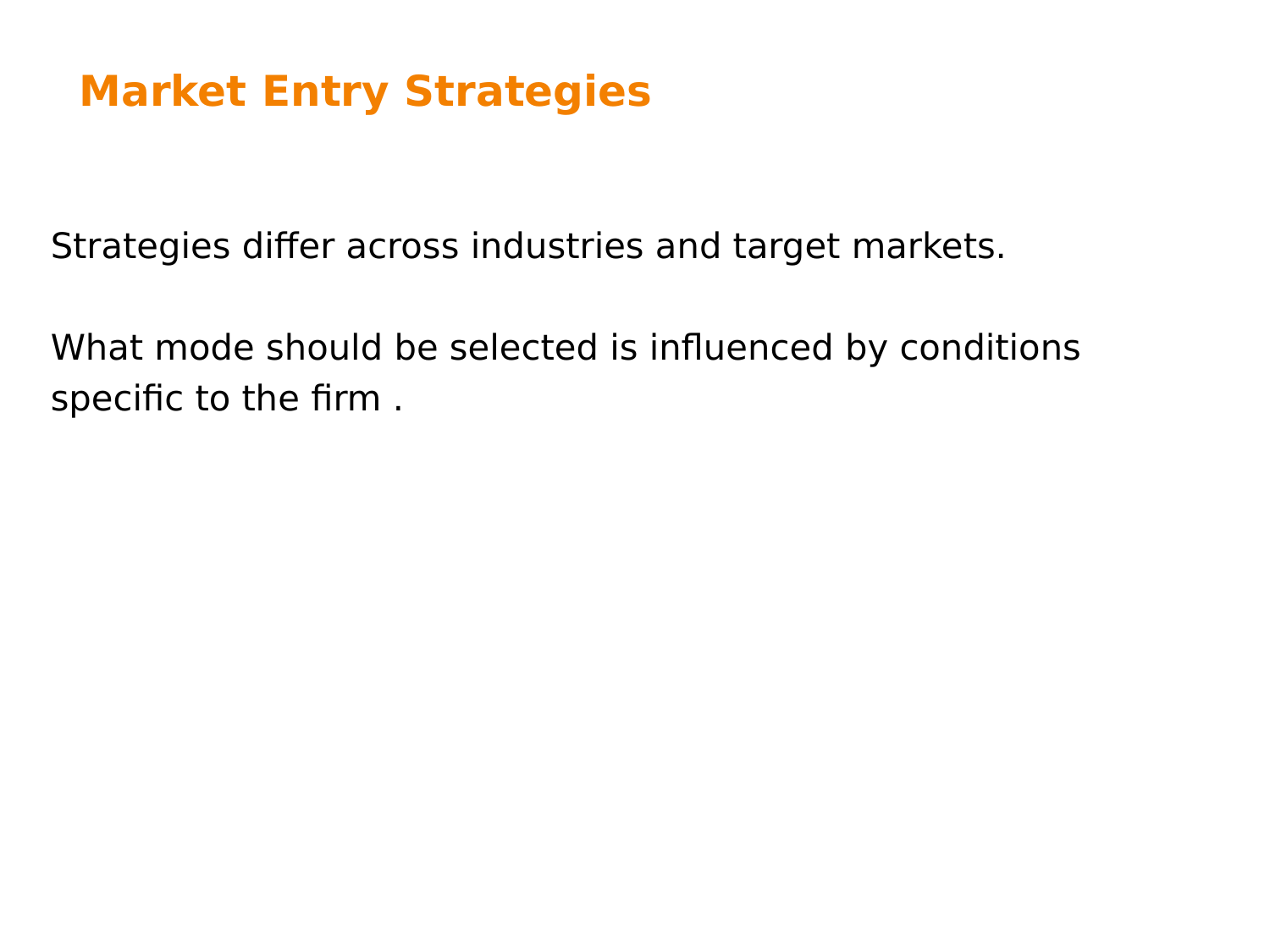

Market Entry Strategies
Strategies differ across industries and target markets.

What mode should be selected is influenced by conditions specific to the firm .